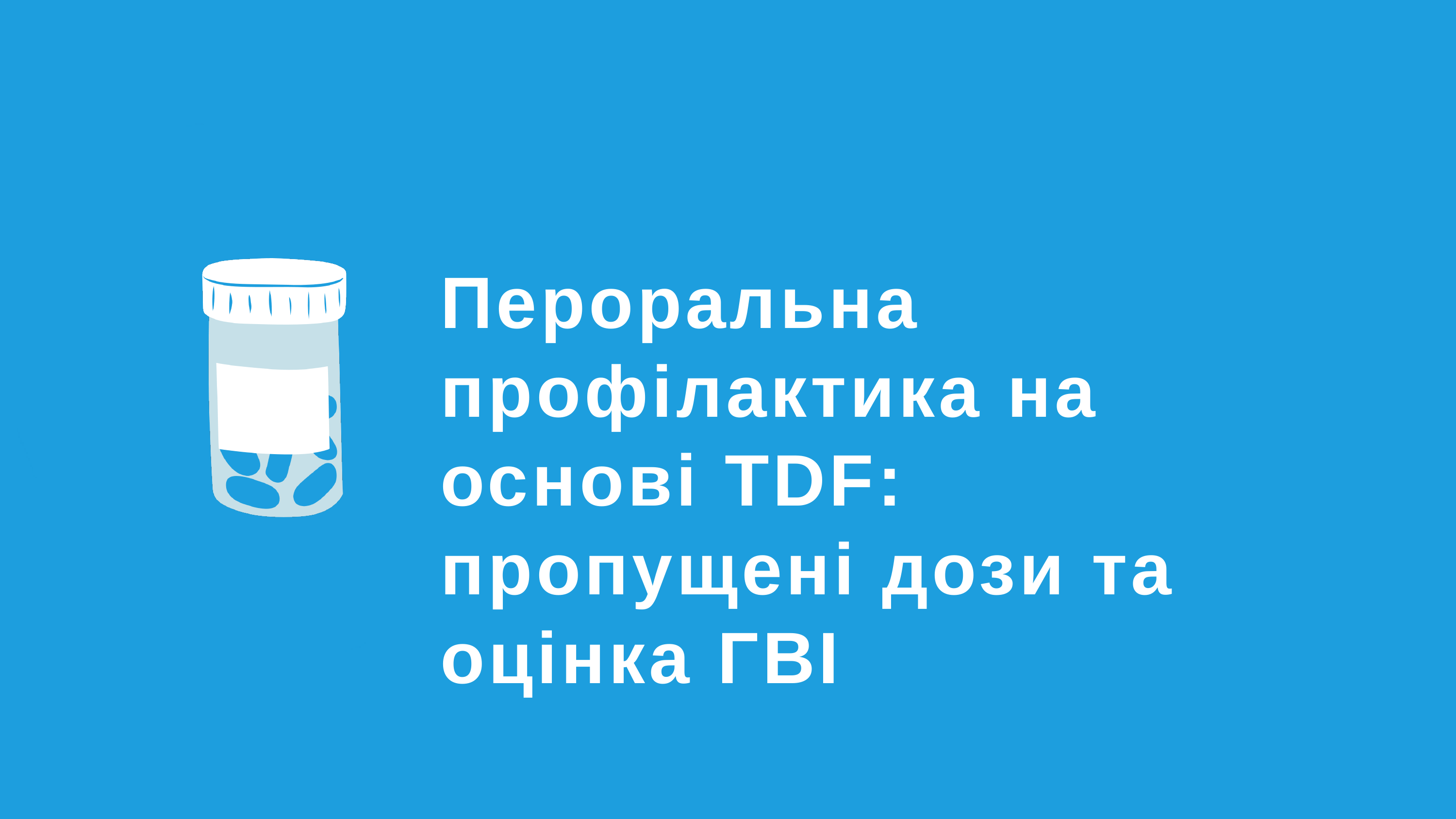

Пероральна профілактика на основі TDF: пропущені дози та оцінка ГВІ